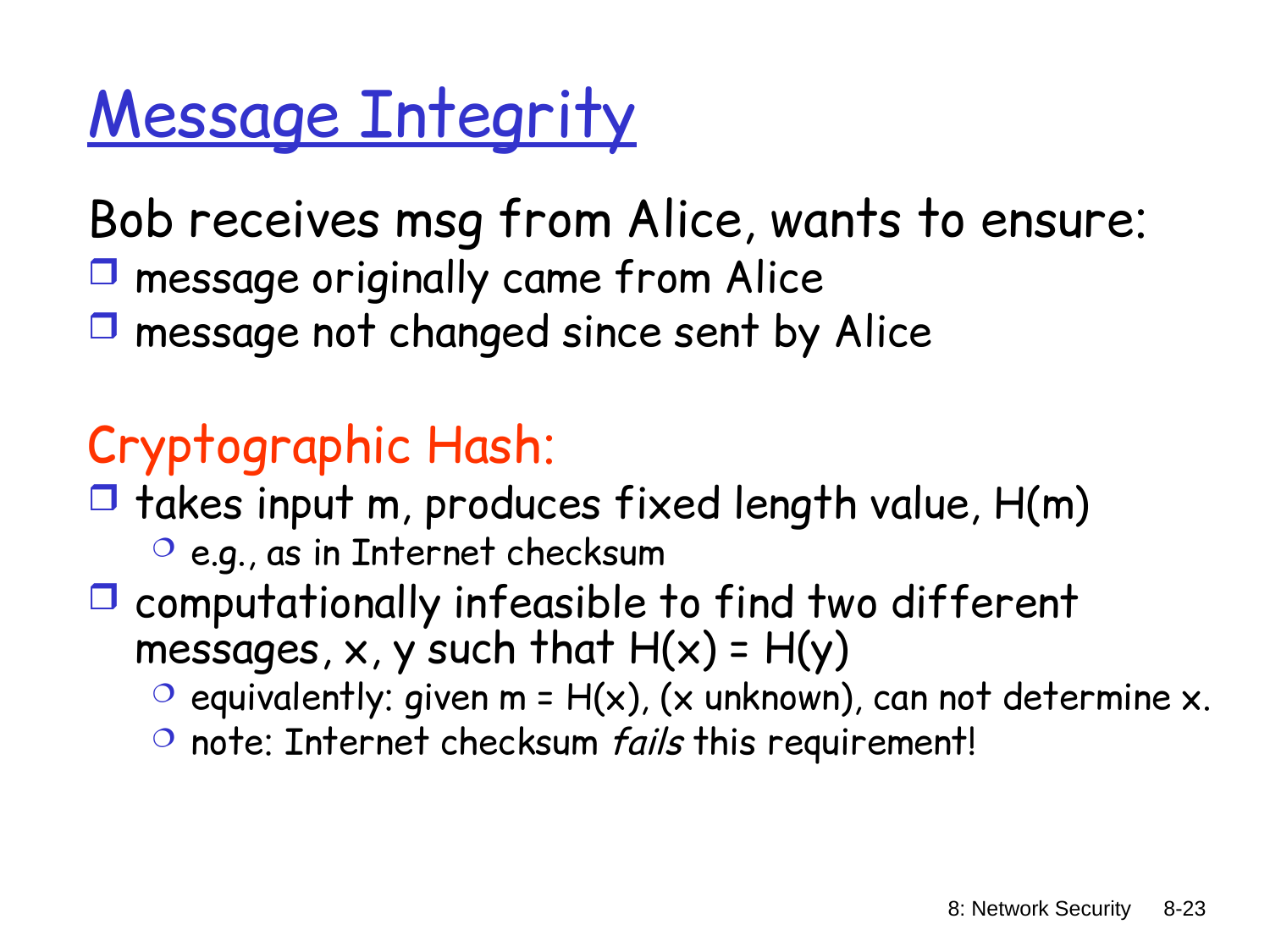

# Message Integrity
Bob receives msg from Alice, wants to ensure:
message originally came from Alice
message not changed since sent by Alice

Cryptographic Hash:
takes input m, produces fixed length value, H(m)
e.g., as in Internet checksum
computationally infeasible to find two different messages, x, y such that H(x) = H(y)
equivalently: given m = H(x), (x unknown), can not determine x.
note: Internet checksum fails this requirement!

8: Network Security
8-23